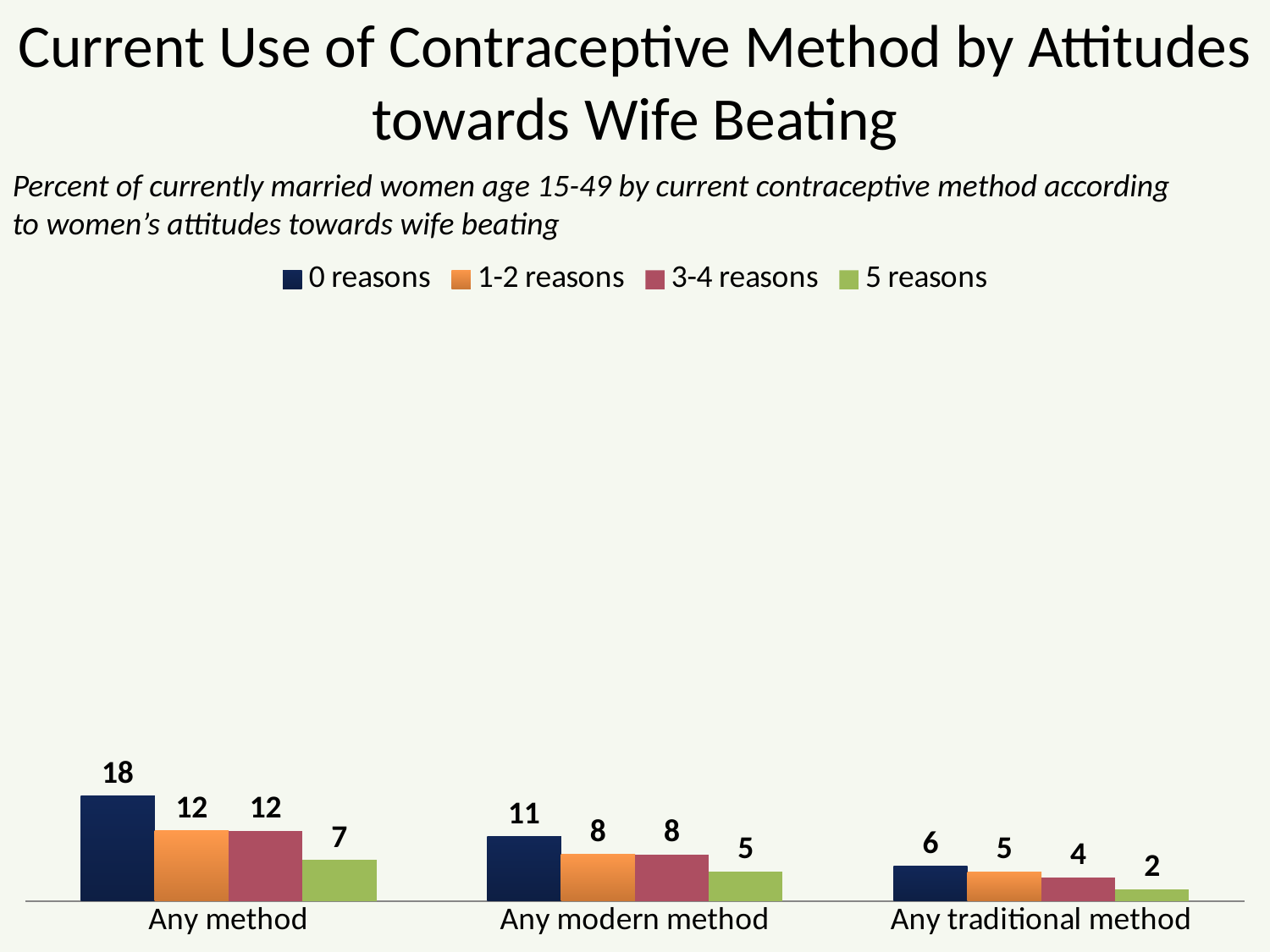

# Current Use of Contraceptive Method by Attitudes towards Wife Beating
Percent of currently married women age 15-49 by current contraceptive method according to women’s attitudes towards wife beating

### Chart

| Category | 0 reasons | 1-2 reasons | 3-4 reasons | 5 reasons |
|---|---|---|---|---|
| Any method | 18.0 | 12.0 | 12.0 | 7.0 |
| Any modern method | 11.0 | 8.0 | 8.0 | 5.0 |
| Any traditional method | 6.0 | 5.0 | 4.0 | 2.0 |